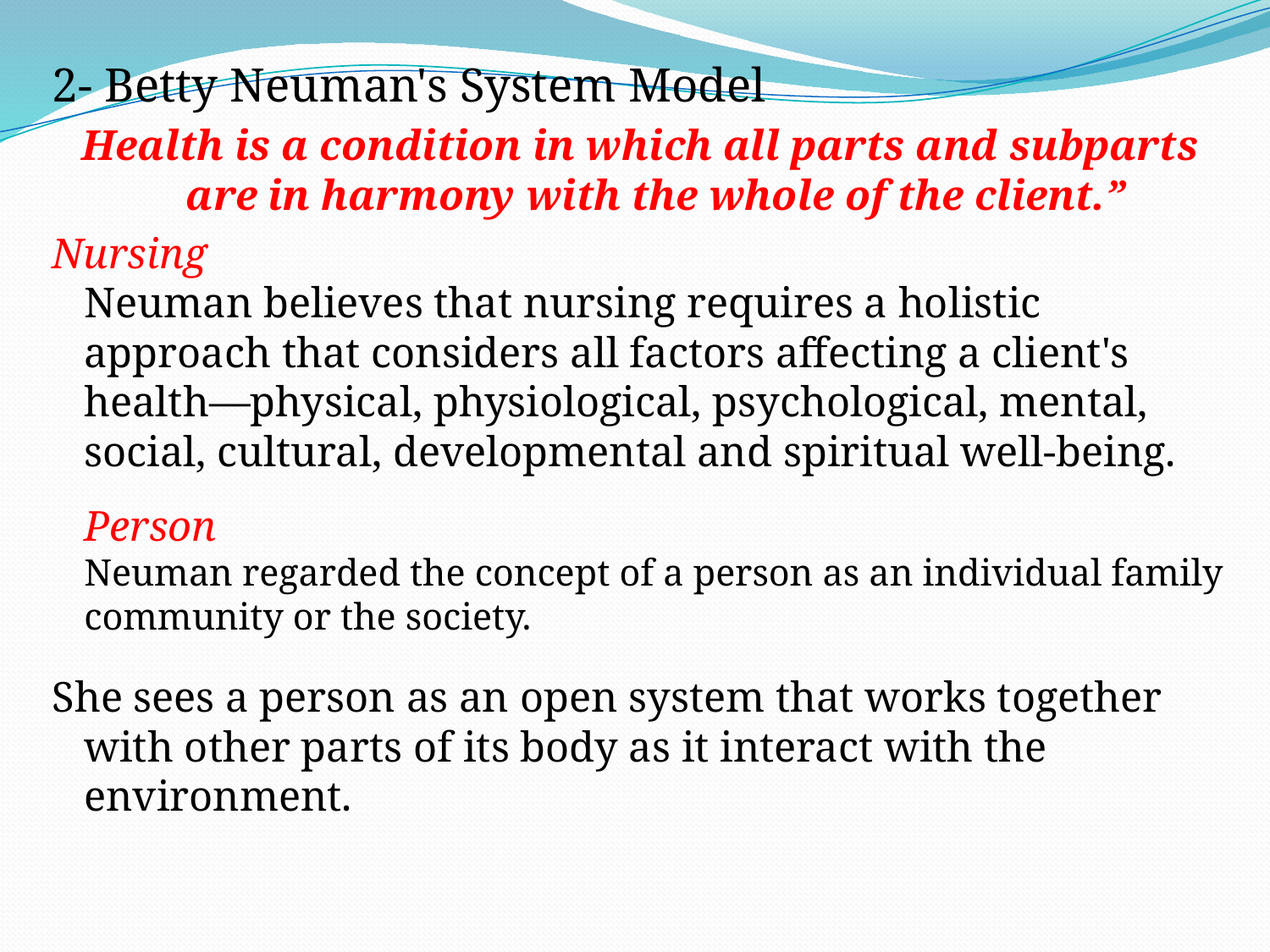

2- Betty Neuman's System Model
Health is a condition in which all parts and subparts are in harmony with the whole of the client.”
Nursing
Neuman believes that nursing requires a holistic approach that considers all factors affecting a client's health—physical, physiological, psychological, mental, social, cultural, developmental and spiritual well-being.
Person
Neuman regarded the concept of a person as an individual family community or the society.
She sees a person as an open system that works together with other parts of its body as it interact with the environment.